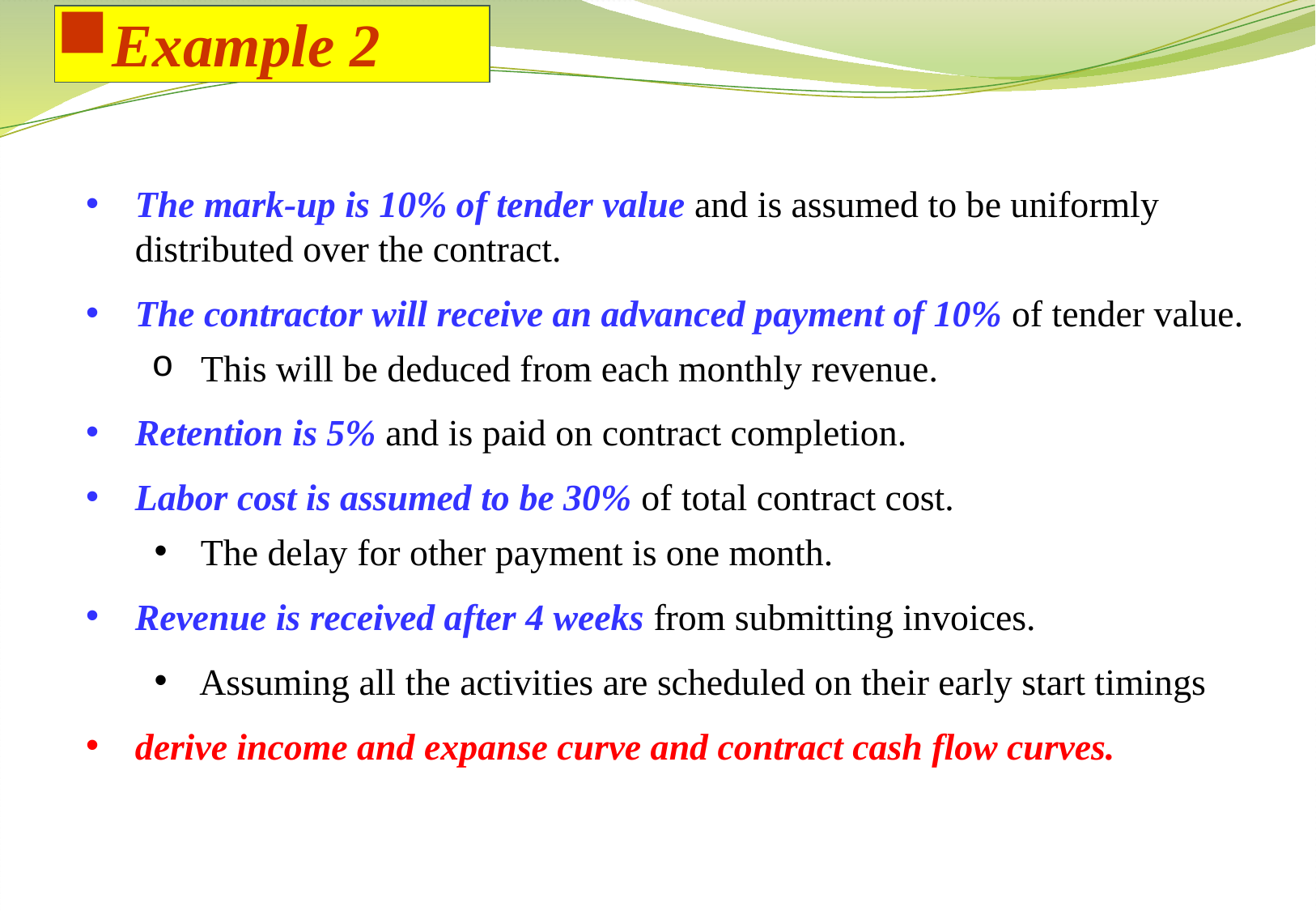

Example 2
The mark-up is 10% of tender value and is assumed to be uniformly distributed over the contract.
The contractor will receive an advanced payment of 10% of tender value.
This will be deduced from each monthly revenue.
Retention is 5% and is paid on contract completion.
Labor cost is assumed to be 30% of total contract cost.
The delay for other payment is one month.
Revenue is received after 4 weeks from submitting invoices.
Assuming all the activities are scheduled on their early start timings
derive income and expanse curve and contract cash flow curves.